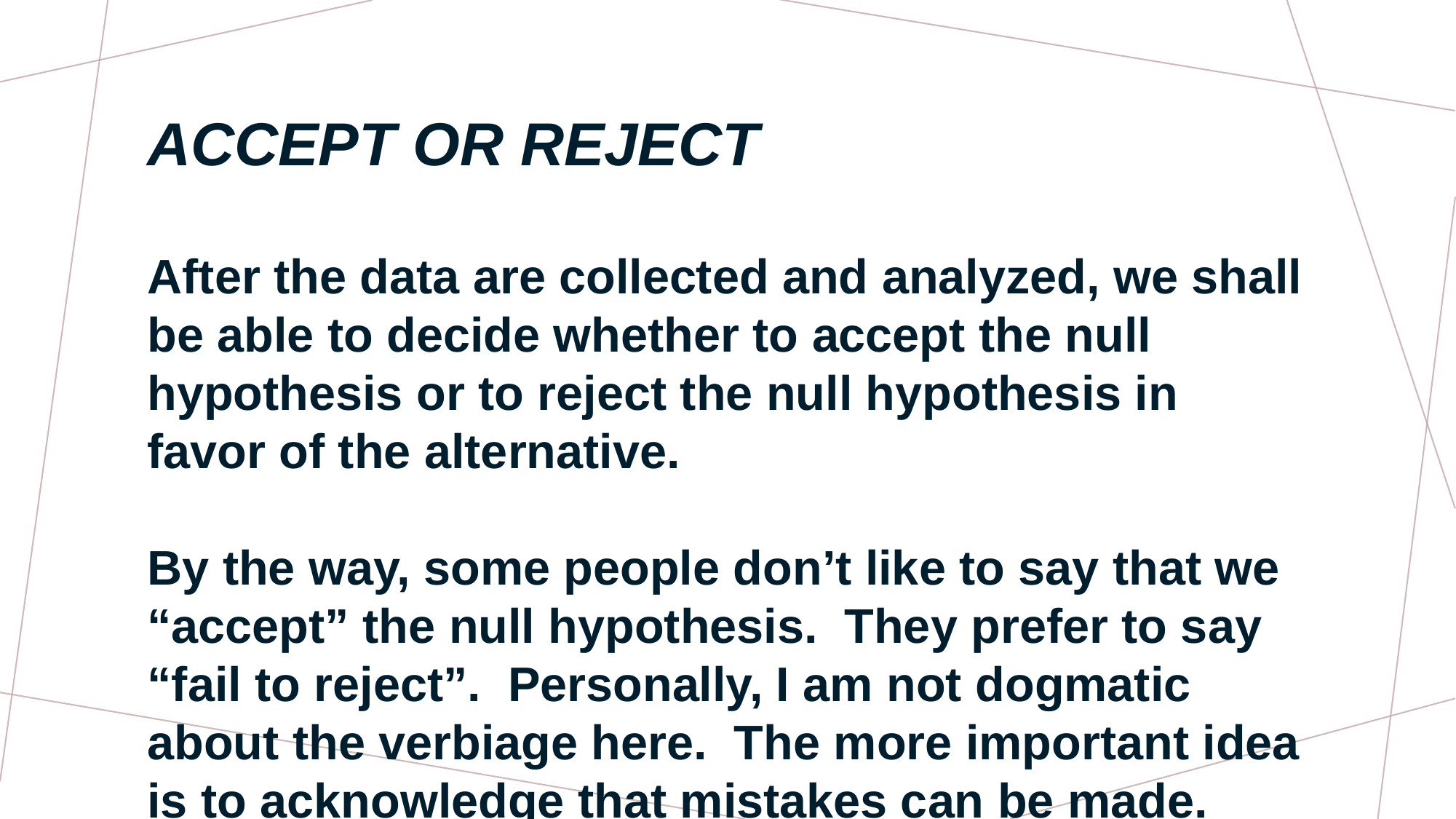

# ACCEPT OR REJECT
After the data are collected and analyzed, we shall be able to decide whether to accept the null hypothesis or to reject the null hypothesis in favor of the alternative.

By the way, some people don’t like to say that we “accept” the null hypothesis.  They prefer to say “fail to reject”.  Personally, I am not dogmatic about the verbiage here.  The more important idea is to acknowledge that mistakes can be made.